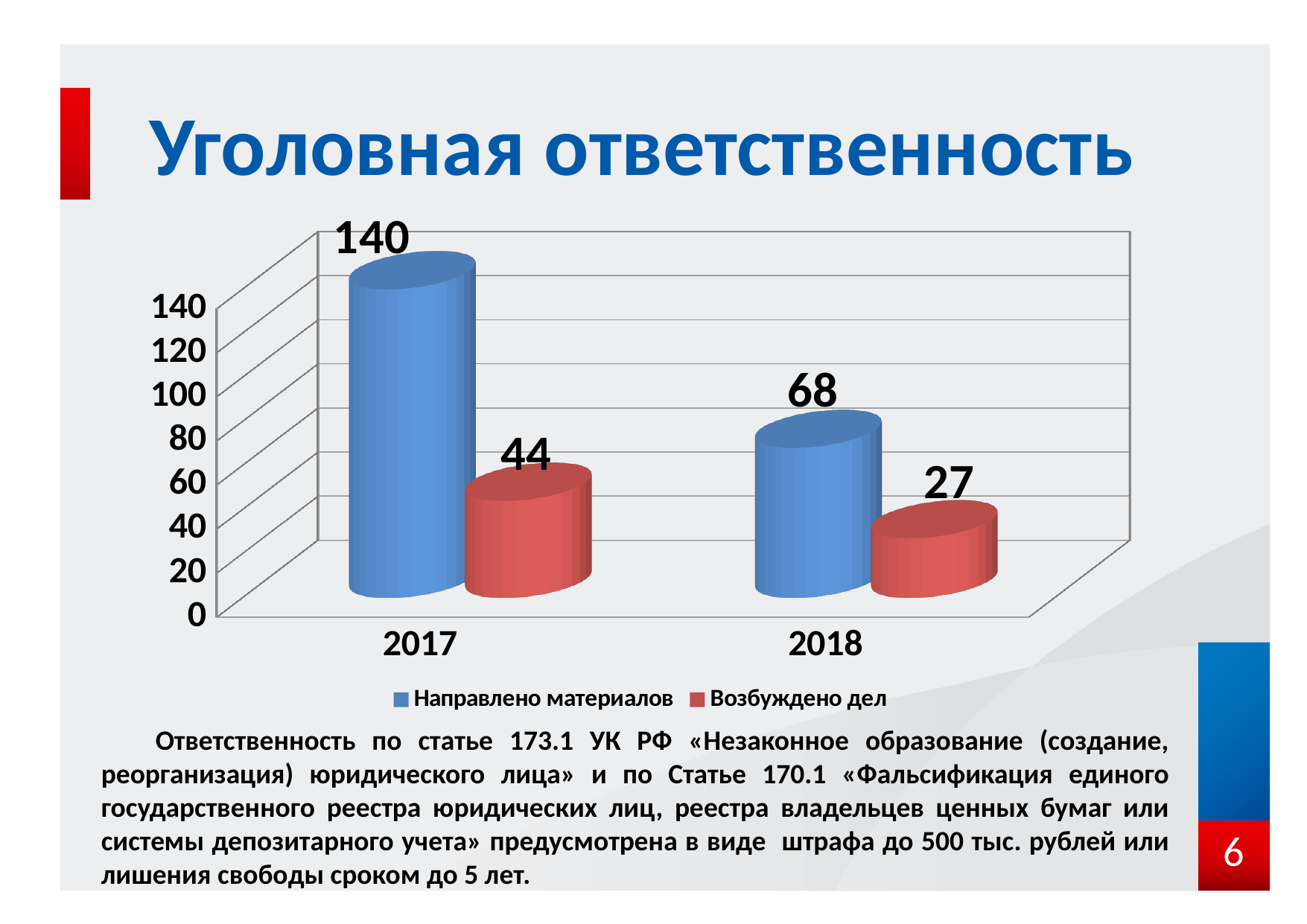

# Уголовная ответственность

[unsupported chart]

Ответственность по статье 173.1 УК РФ «Незаконное образование (создание, реорганизация) юридического лица» и по Статье 170.1 «Фальсификация единого государственного реестра юридических лиц, реестра владельцев ценных бумаг или системы депозитарного учета» предусмотрена в виде  штрафа до 500 тыс. рублей или лишения свободы сроком до 5 лет.
6